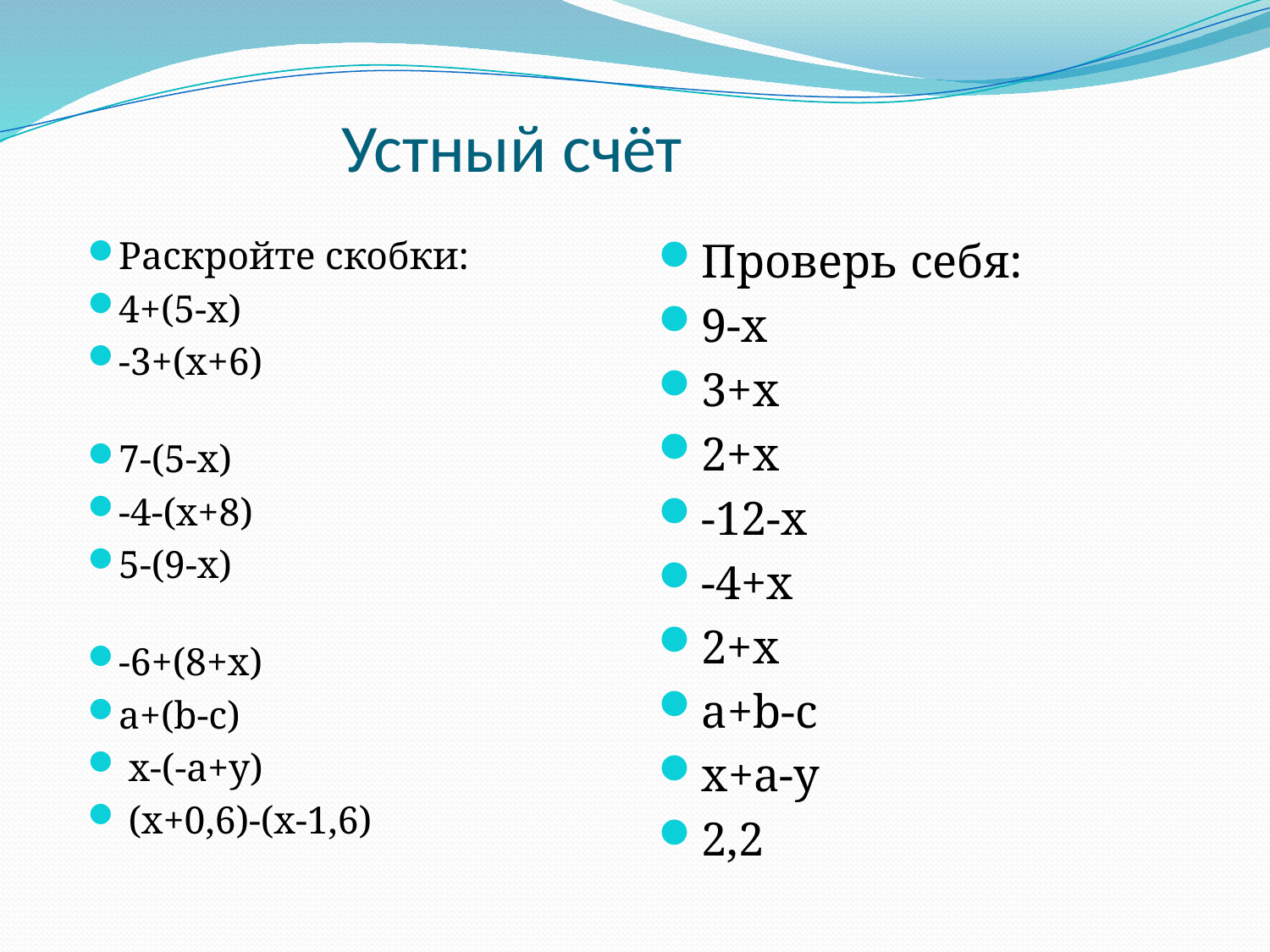

# Устный счёт
Раскройте скобки:
4+(5-х)
-3+(х+6)
7-(5-х)
-4-(х+8)
5-(9-х)
-6+(8+х)
a+(b-c)
 x-(-a+y)
 (x+0,6)-(x-1,6)
Проверь себя:
9-х
3+х
2+х
-12-х
-4+х
2+х
a+b-c
x+a-y
2,2